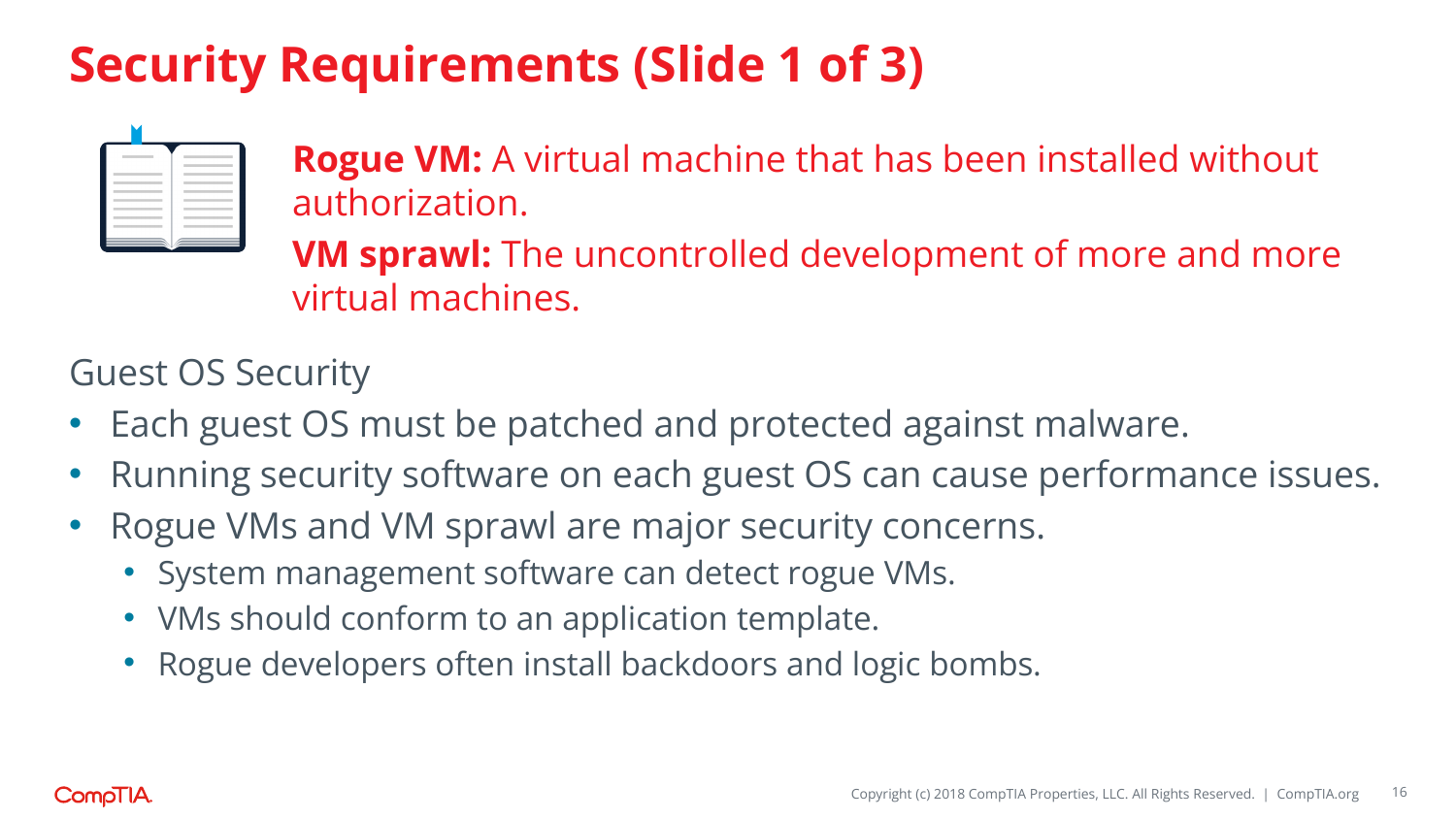

# Security Requirements (Slide 1 of 3)
Rogue VM: A virtual machine that has been installed without authorization.
VM sprawl: The uncontrolled development of more and more virtual machines.
Guest OS Security
Each guest OS must be patched and protected against malware.
Running security software on each guest OS can cause performance issues.
Rogue VMs and VM sprawl are major security concerns.
System management software can detect rogue VMs.
VMs should conform to an application template.
Rogue developers often install backdoors and logic bombs.
16